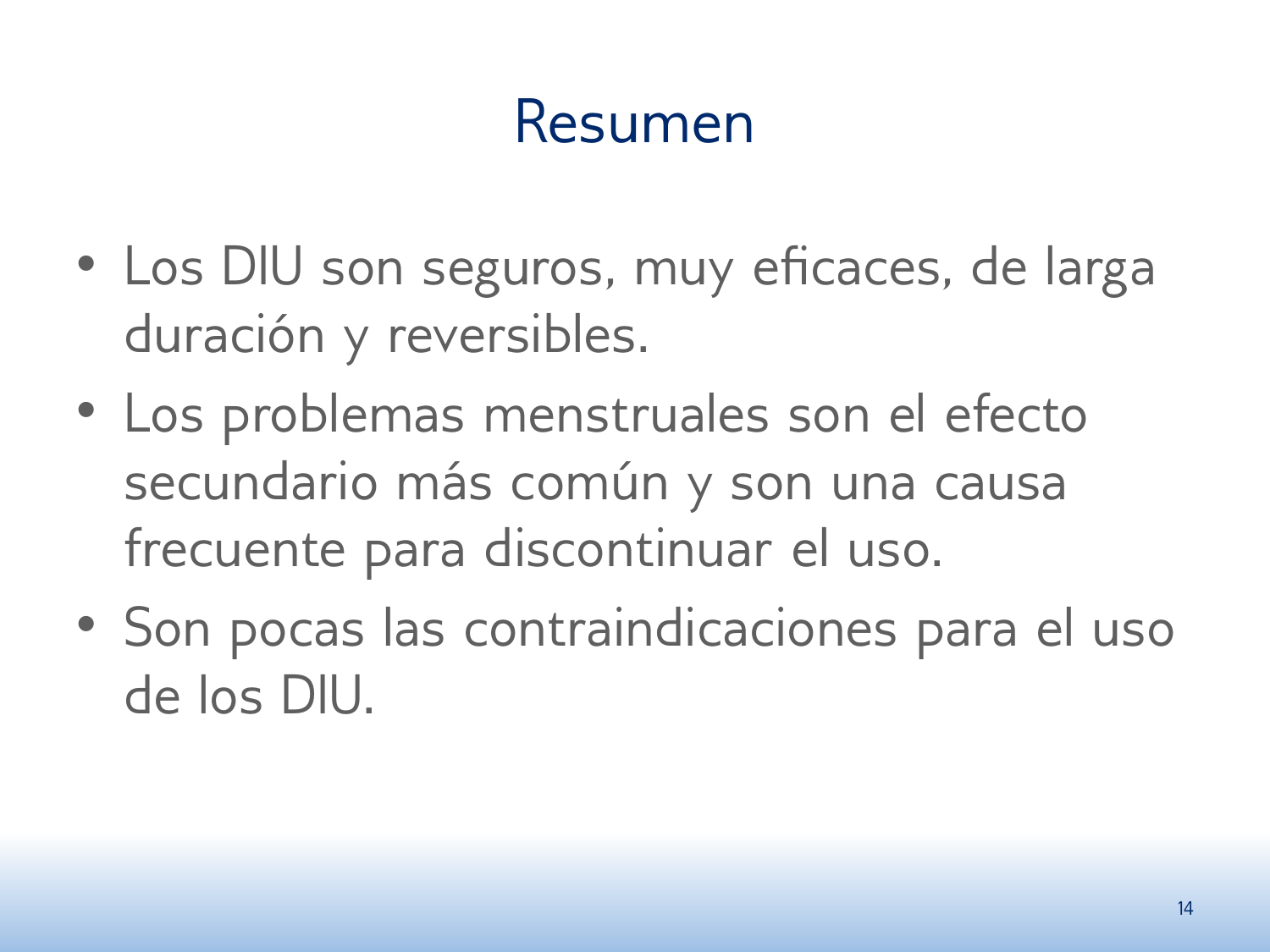

# Resumen
Los DIU son seguros, muy eficaces, de larga duración y reversibles.
Los problemas menstruales son el efecto secundario más común y son una causa frecuente para discontinuar el uso.
Son pocas las contraindicaciones para el uso de los DIU.

14